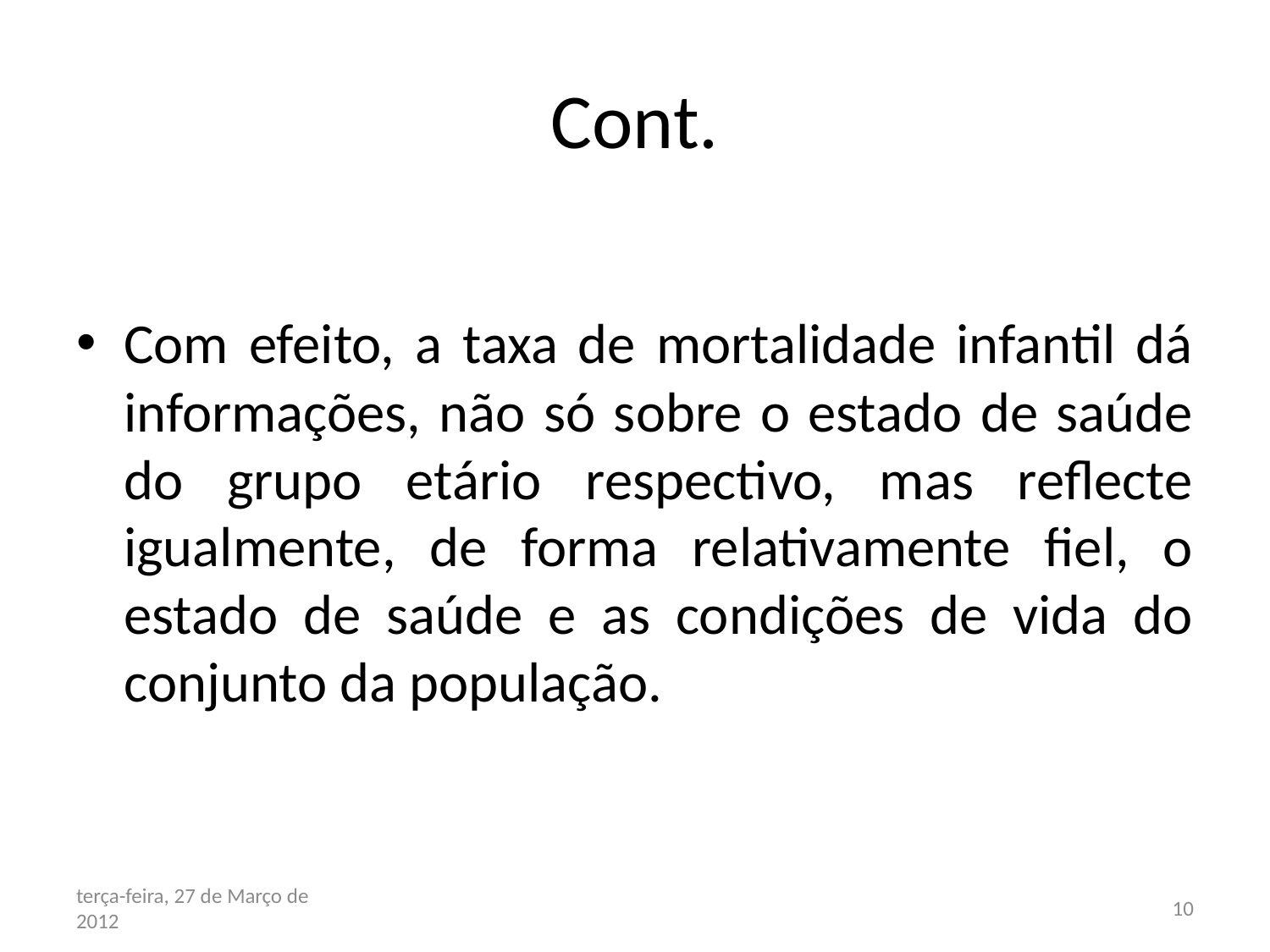

# Cont.

Com efeito, a taxa de mortalidade infantil dá informações, não só sobre o estado de saúde do grupo etário respectivo, mas reflecte igualmente, de forma relativamente fiel, o estado de saúde e as condições de vida do conjunto da população.

terça-feira, 27 de Março de 2012
10